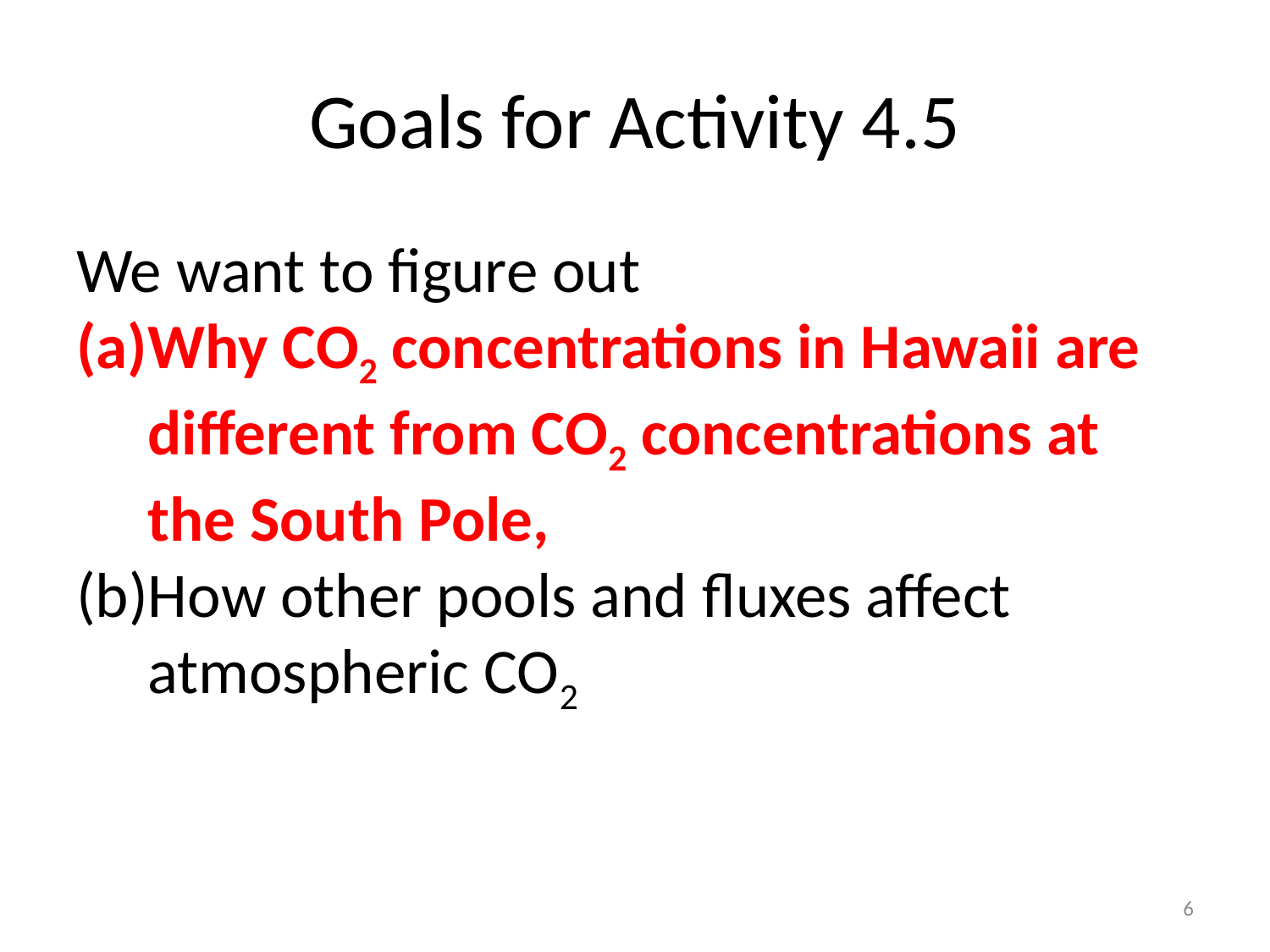

# Goals for Activity 4.5
We want to figure out
Why CO2 concentrations in Hawaii are different from CO2 concentrations at the South Pole,
How other pools and fluxes affect atmospheric CO2
6